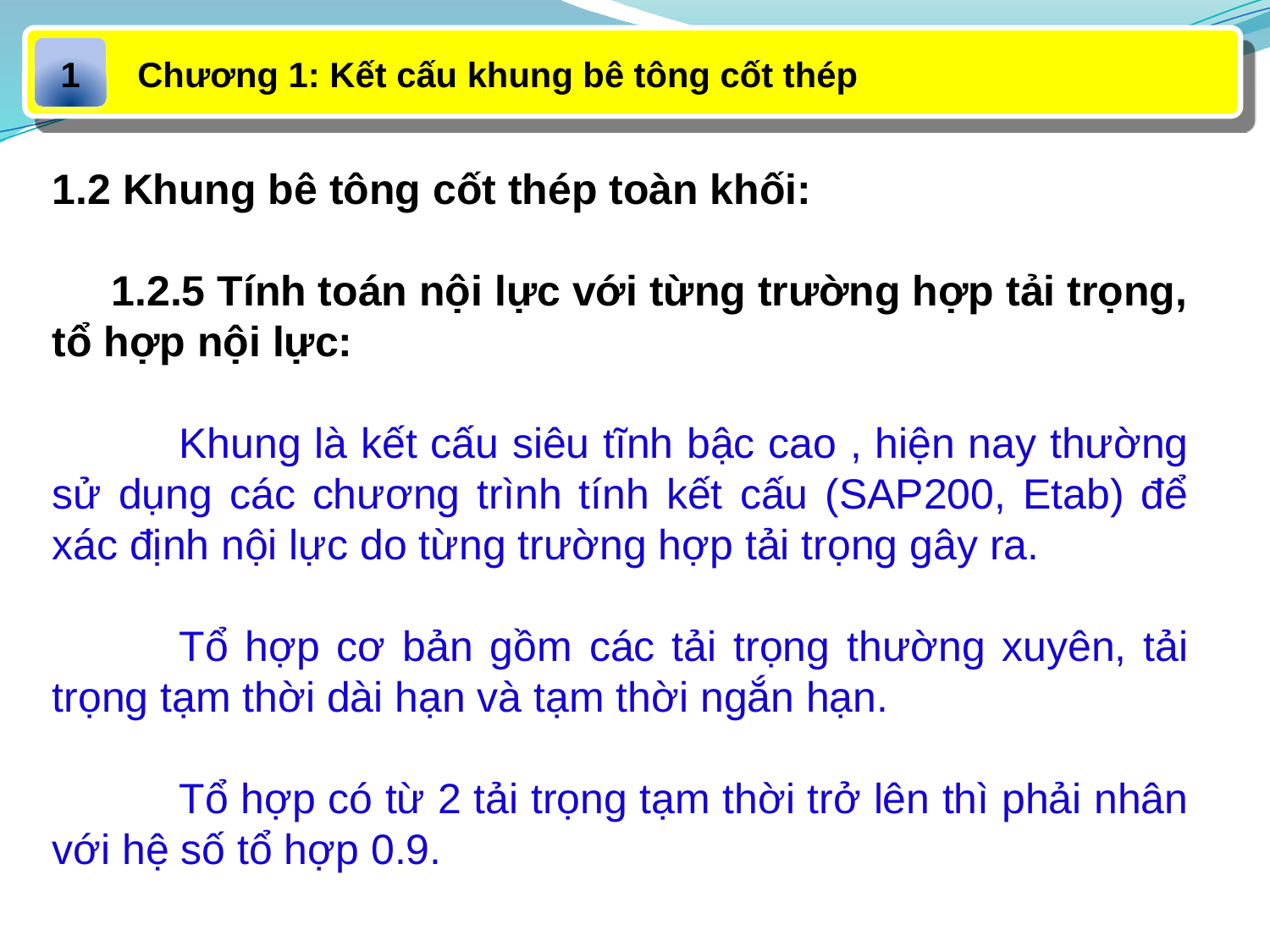

Chương 1: Kết cấu khung bê tông cốt thép

1

1.2 Khung bê tông cốt thép toàn khối:

     1.2.5 Tính toán nội lực với từng trường hợp tải trọng, tổ hợp nội lực:

	Khung là kết cấu siêu tĩnh bậc cao , hiện nay thường sử dụng các chương trình tính kết cấu (SAP200, Etab) để xác định nội lực do từng trường hợp tải trọng gây ra.

	Tổ hợp cơ bản gồm các tải trọng thường xuyên, tải trọng tạm thời dài hạn và tạm thời ngắn hạn.

	Tổ hợp có từ 2 tải trọng tạm thời trở lên thì phải nhân với hệ số tổ hợp 0.9.